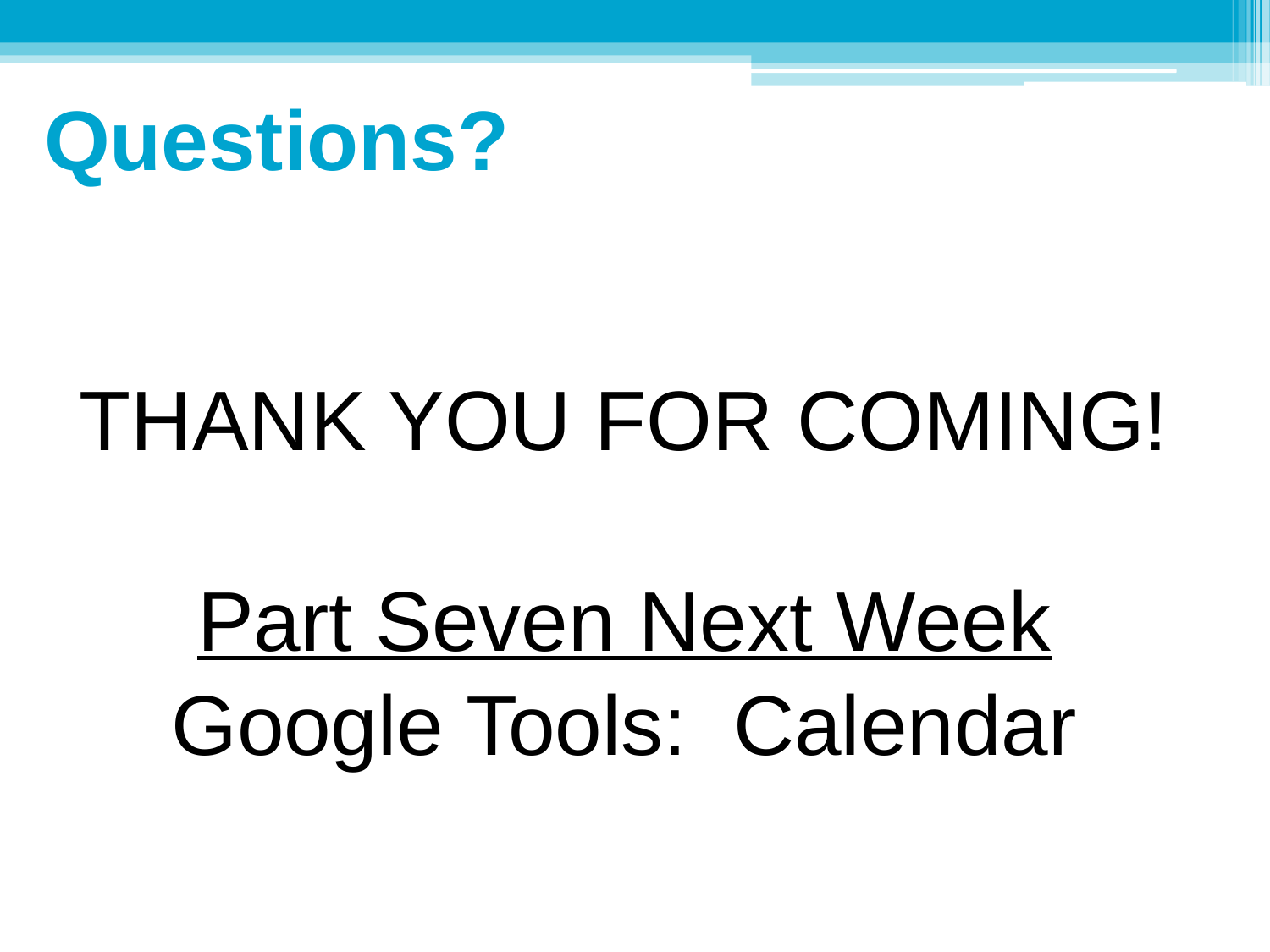

# Questions?

THANK YOU FOR COMING!

Part Seven Next Week
Google Tools:  Calendar